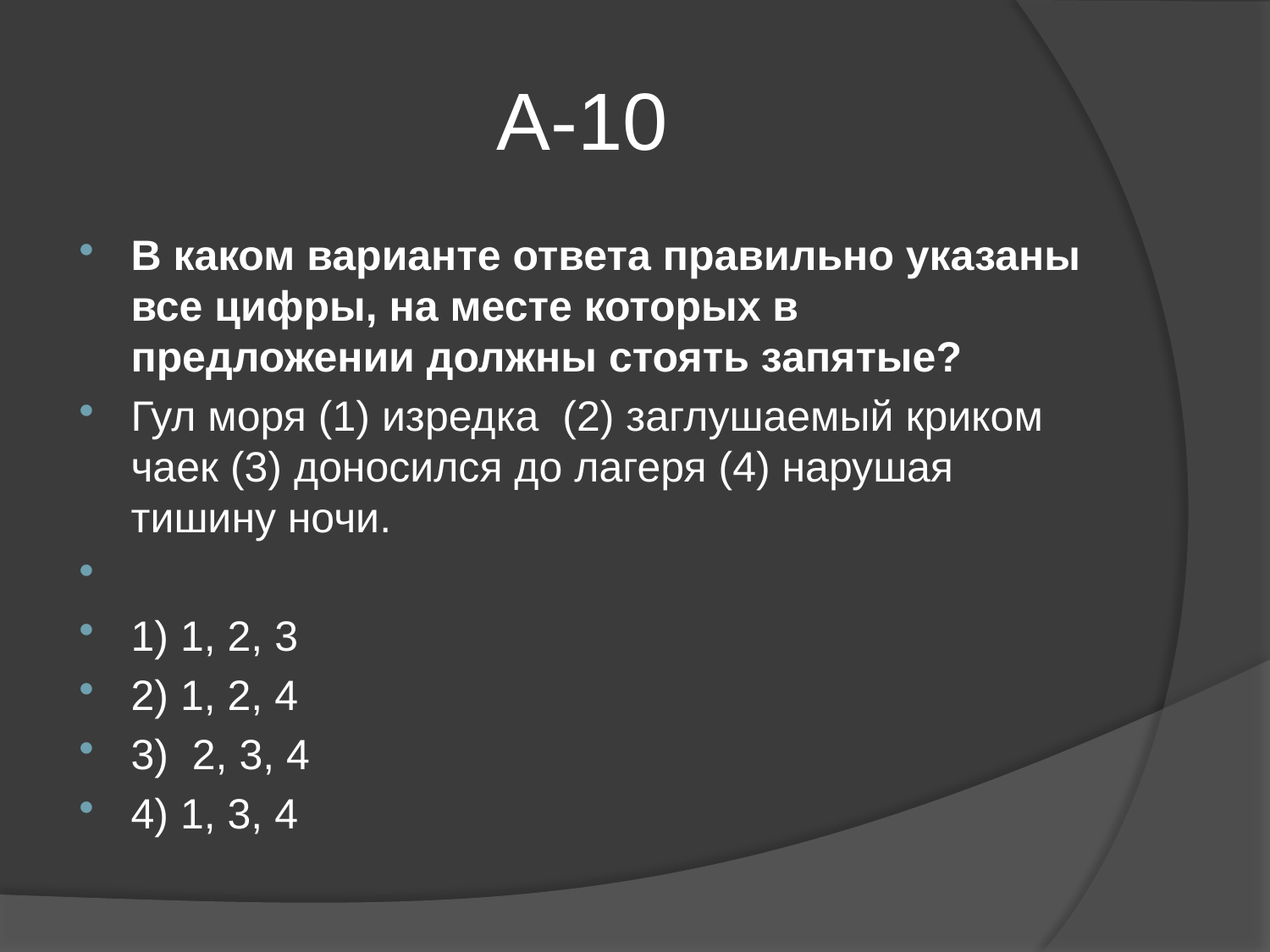

# А-10
В каком варианте ответа правильно указаны все цифры, на месте которых в предложении должны стоять запятые?
Гул моря (1) изредка  (2) заглушаемый криком чаек (3) доносился до лагеря (4) нарушая тишину ночи.

1) 1, 2, 3
2) 1, 2, 4
3)  2, 3, 4
4) 1, 3, 4